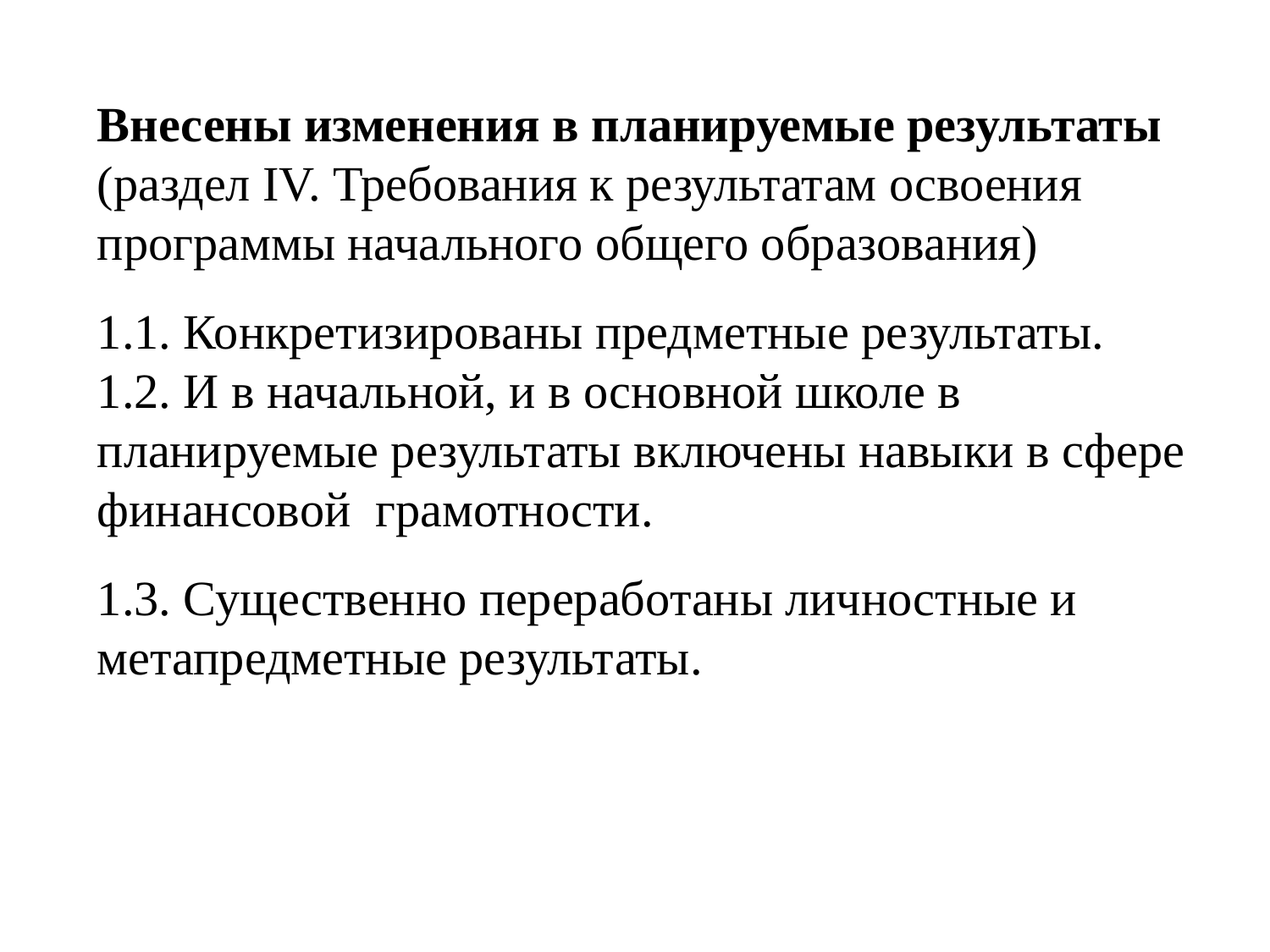

Внесены изменения в планируемые результаты
(раздел IV. Требования к результатам освоения программы начального общего образования)
1.1. Конкретизированы предметные результаты.
1.2. И в начальной, и в основной школе в планируемые результаты включены навыки в сфере финансовой  грамотности.

1.3. Существенно переработаны личностные и метапредметные результаты.